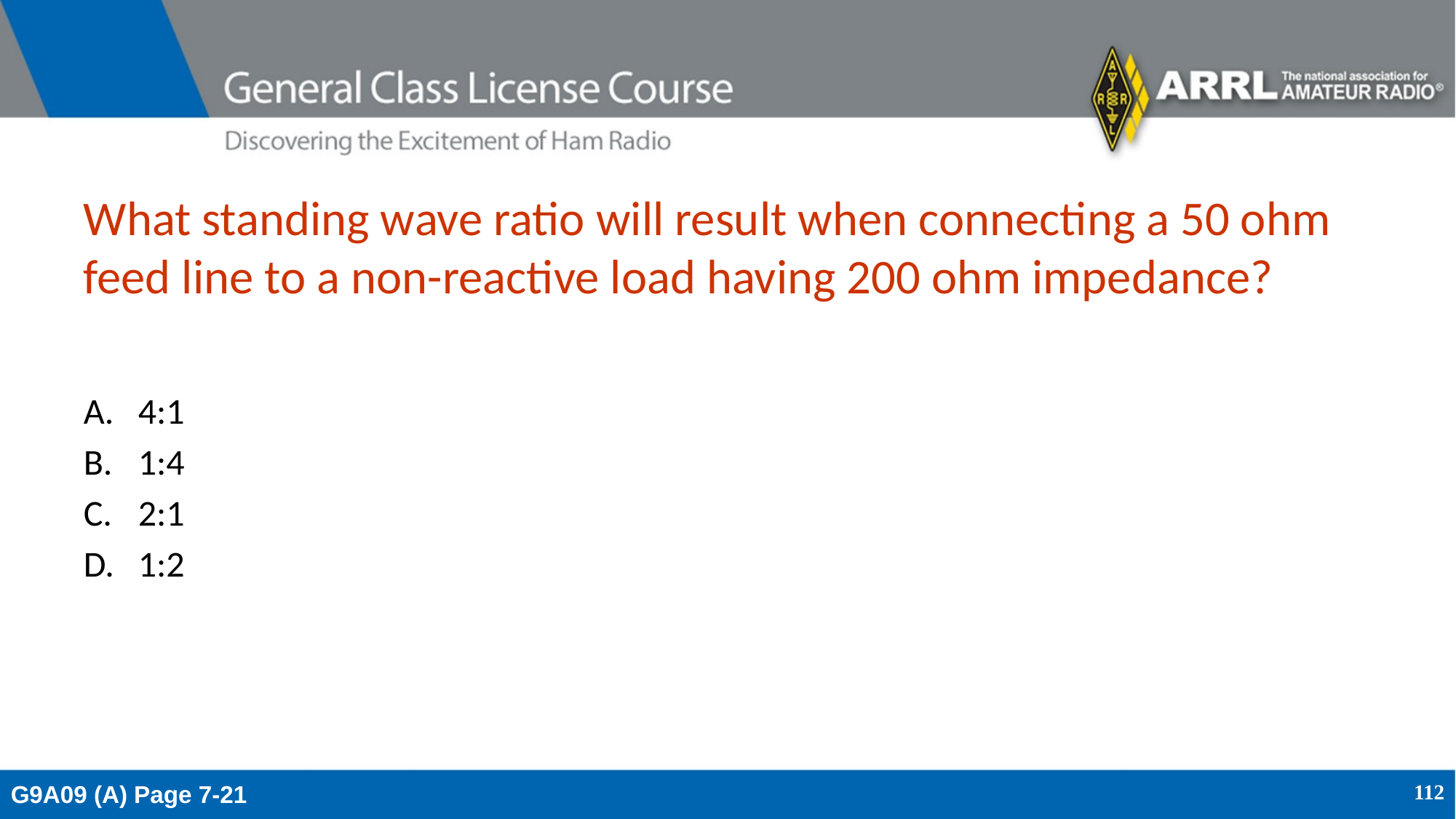

# What standing wave ratio will result when connecting a 50 ohm feed line to a non-reactive load having 200 ohm impedance?
4:1
1:4
2:1
1:2
G9A09 (A) Page 7-21
112